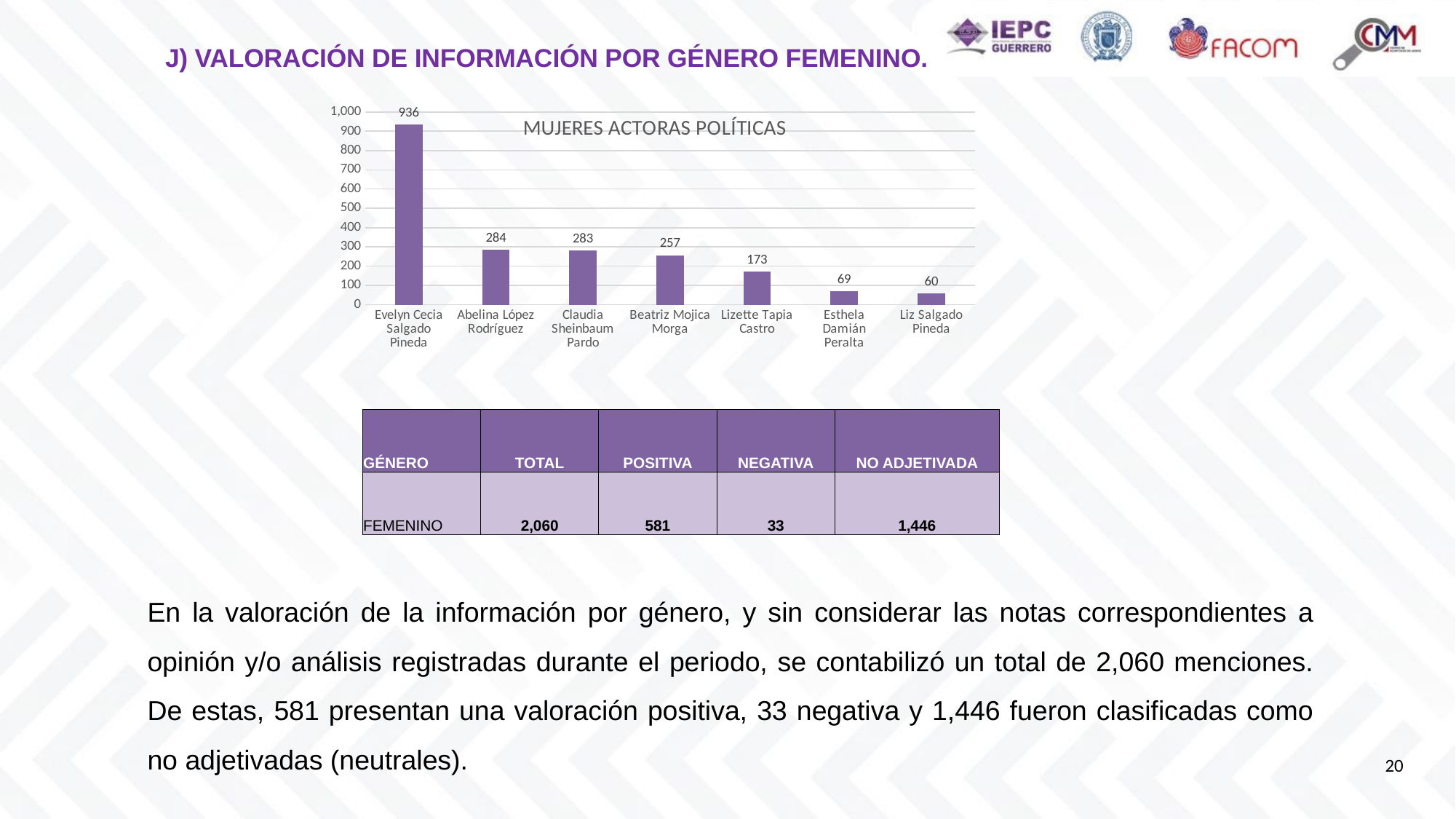

J) VALORACIÓN DE INFORMACIÓN POR GÉNERO FEMENINO.

### Chart: MUJERES ACTORAS POLÍTICAS

| Category | MENCIONES |
|---|---|
| Evelyn Cecia Salgado Pineda | 936.0 |
| Abelina López Rodríguez | 284.0 |
| Claudia Sheinbaum Pardo | 283.0 |
| Beatriz Mojica Morga | 257.0 |
| Lizette Tapia Castro | 173.0 |
| Esthela Damián Peralta | 69.0 |
| Liz Salgado Pineda | 60.0 |
| GÉNERO | TOTAL | POSITIVA | NEGATIVA | NO ADJETIVADA |
| --- | --- | --- | --- | --- |
| FEMENINO | 2,060 | 581 | 33 | 1,446 |
En la valoración de la información por género, y sin considerar las notas correspondientes a opinión y/o análisis registradas durante el periodo, se contabilizó un total de 2,060 menciones. De estas, 581 presentan una valoración positiva, 33 negativa y 1,446 fueron clasificadas como no adjetivadas (neutrales).
20